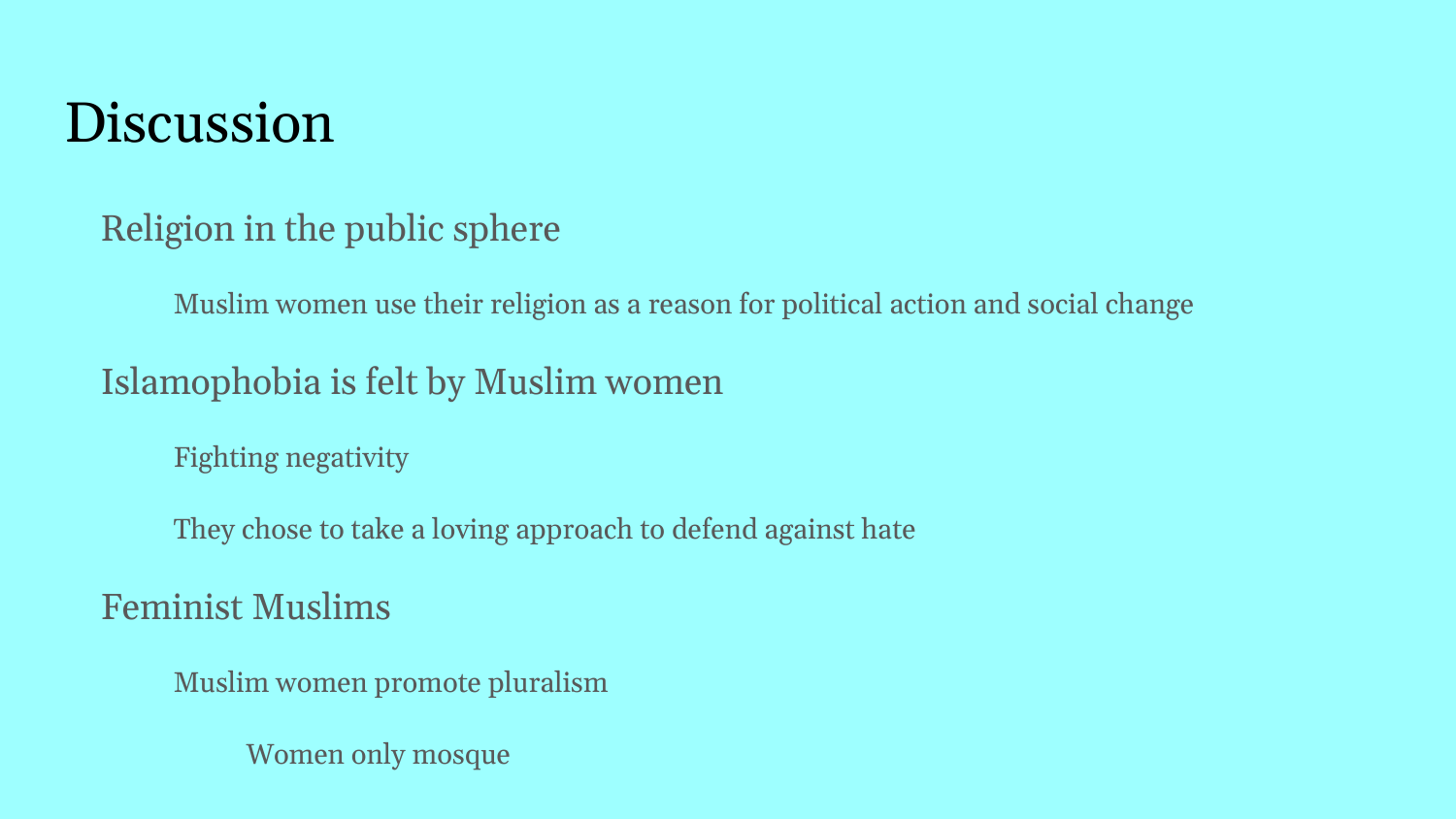

# Discussion
Religion in the public sphere
Muslim women use their religion as a reason for political action and social change
Islamophobia is felt by Muslim women
Fighting negativity
They chose to take a loving approach to defend against hate
Feminist Muslims
Muslim women promote pluralism
Women only mosque